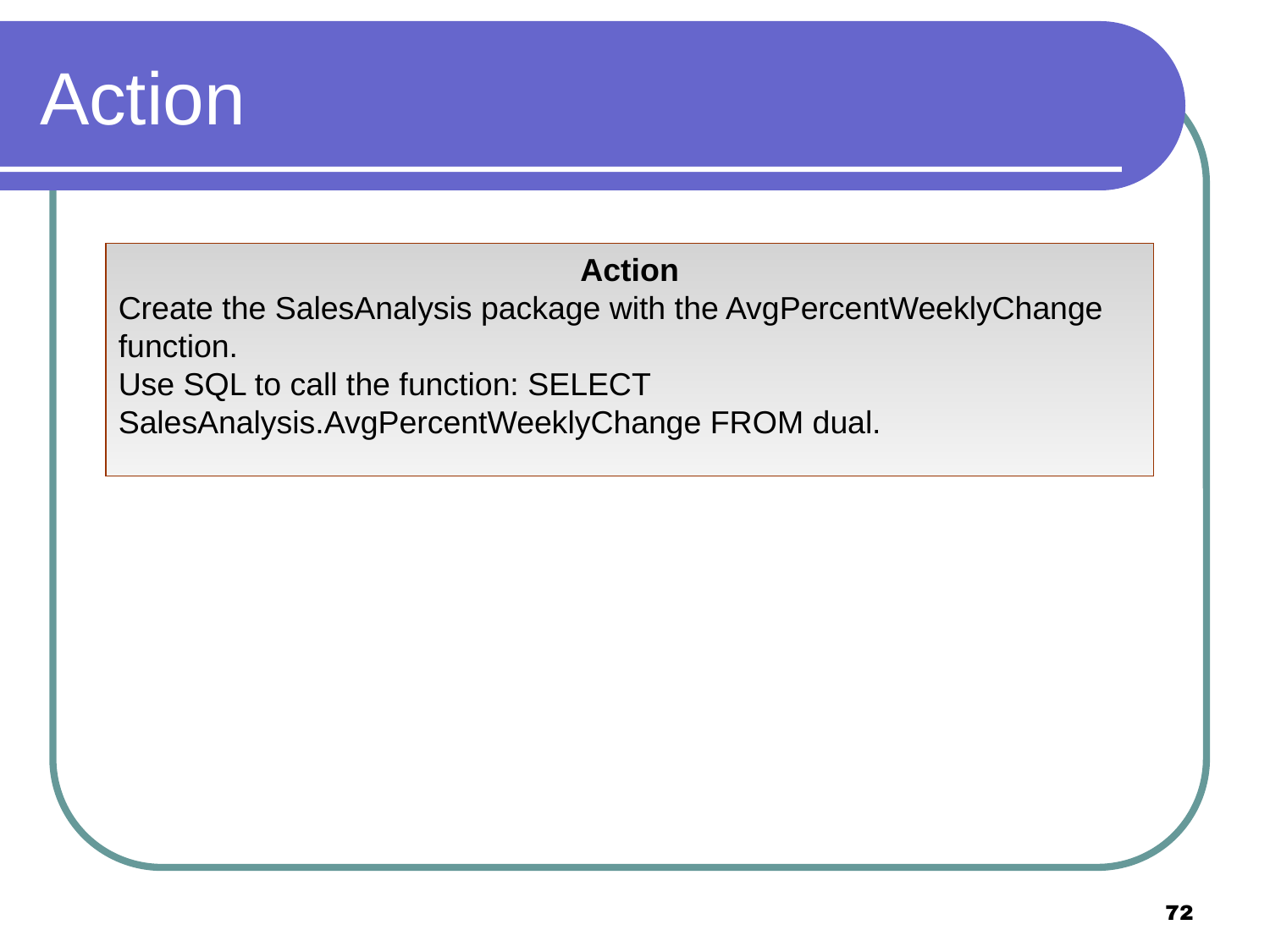

# Action
Action
Create the SalesAnalysis package with the AvgPercentWeeklyChange function.
Use SQL to call the function: SELECT SalesAnalysis.AvgPercentWeeklyChange FROM dual.
72